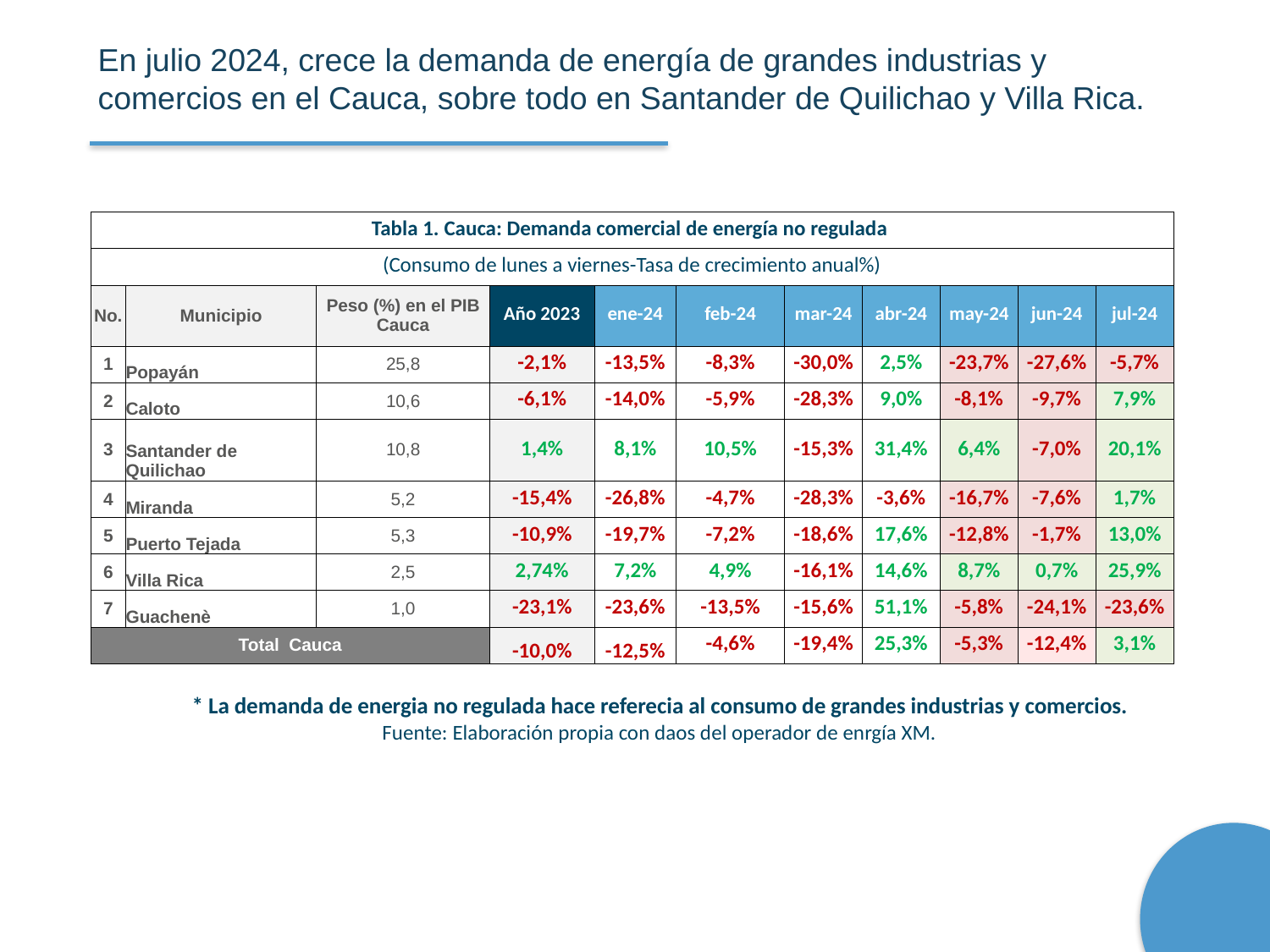

En julio 2024, crece la demanda de energía de grandes industrias y comercios en el Cauca, sobre todo en Santander de Quilichao y Villa Rica.
| Tabla 1. Cauca: Demanda comercial de energía no regulada |  |  |  |  |  |  |  |  |  |  |
| --- | --- | --- | --- | --- | --- | --- | --- | --- | --- | --- |
| (Consumo de lunes a viernes-Tasa de crecimiento anual%) |  |  |  |  |  |  |  |  |  |  |
| No. | Municipio | Peso (%) en el PIB Cauca | Año 2023 | ene-24 | feb-24 | mar-24 | abr-24 | may-24 | jun-24 | jul-24 |
| 1 | Popayán | 25,8 | -2,1% | -13,5% | -8,3% | -30,0% | 2,5% | -23,7% | -27,6% | -5,7% |
| 2 | Caloto | 10,6 | -6,1% | -14,0% | -5,9% | -28,3% | 9,0% | -8,1% | -9,7% | 7,9% |
| 3 | Santander de Quilichao | 10,8 | 1,4% | 8,1% | 10,5% | -15,3% | 31,4% | 6,4% | -7,0% | 20,1% |
| 4 | Miranda | 5,2 | -15,4% | -26,8% | -4,7% | -28,3% | -3,6% | -16,7% | -7,6% | 1,7% |
| 5 | Puerto Tejada | 5,3 | -10,9% | -19,7% | -7,2% | -18,6% | 17,6% | -12,8% | -1,7% | 13,0% |
| 6 | Villa Rica | 2,5 | 2,74% | 7,2% | 4,9% | -16,1% | 14,6% | 8,7% | 0,7% | 25,9% |
| 7 | Guachenè | 1,0 | -23,1% | -23,6% | -13,5% | -15,6% | 51,1% | -5,8% | -24,1% | -23,6% |
| Total Cauca |  |  | -10,0% | -12,5% | -4,6% | -19,4% | 25,3% | -5,3% | -12,4% | 3,1% |
* La demanda de energia no regulada hace referecia al consumo de grandes industrias y comercios.
Fuente: Elaboración propia con daos del operador de enrgía XM.